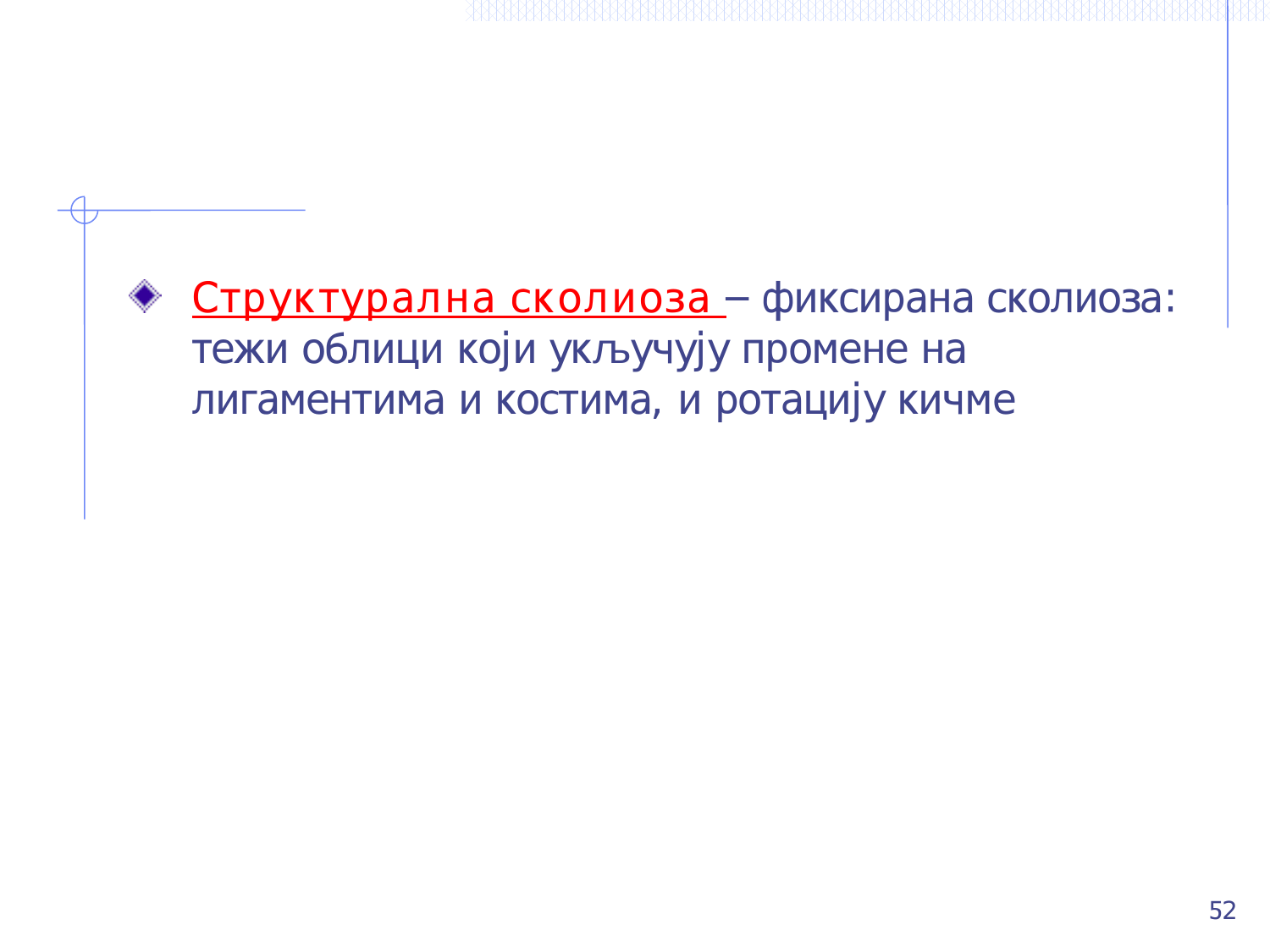

#
Структурална сколиоза – фиксирана сколиоза: тежи облици који укључују промене на лигаментима и костима, и ротацију кичме

52